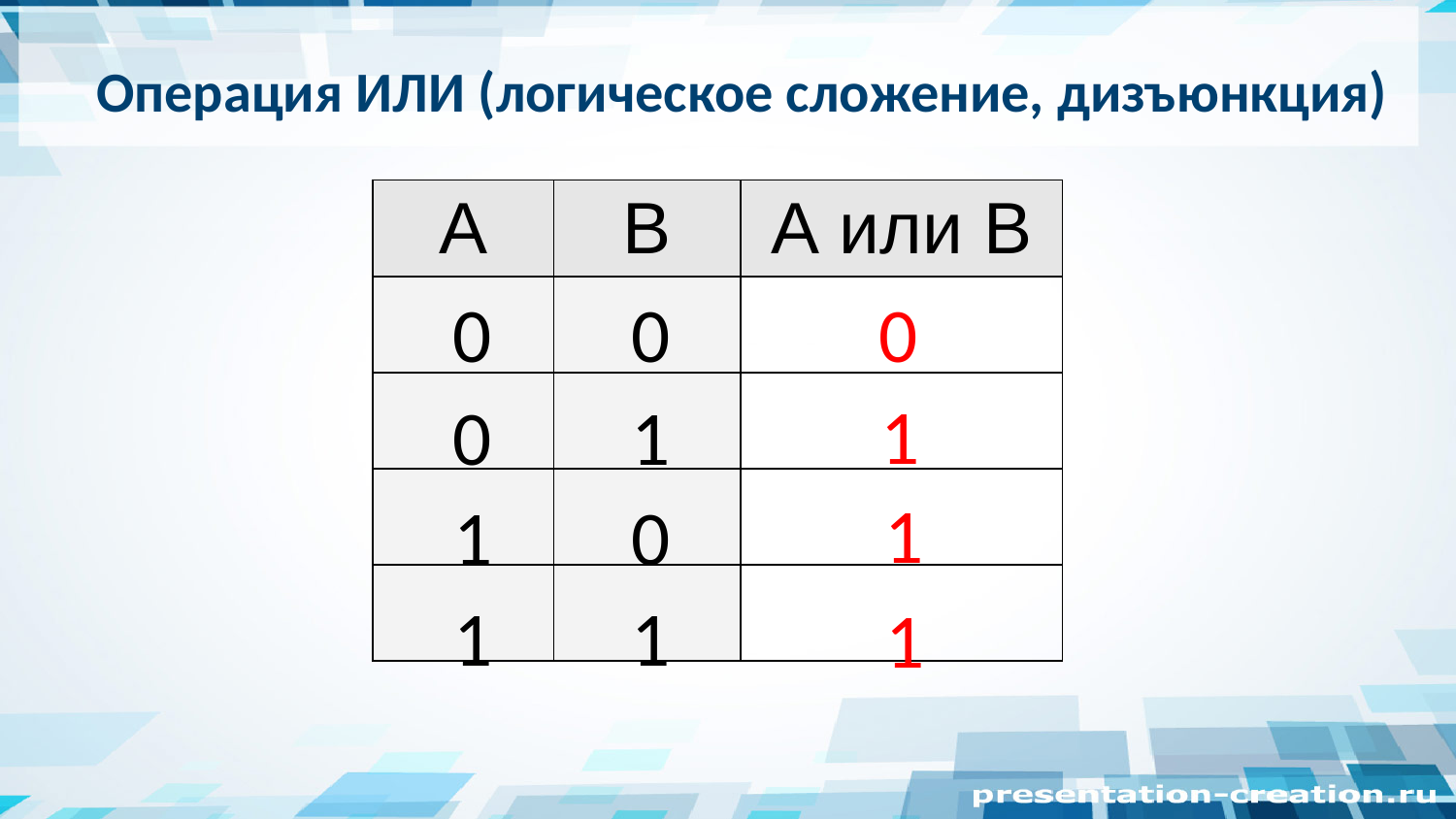

Операция ИЛИ (логическое сложение, дизъюнкция)
| A | B | А или B |
| --- | --- | --- |
|  |  |  |
|  |  |  |
|  |  |  |
|  |  |  |
0
0
0
1
0
1
1
1
0
1
1
1